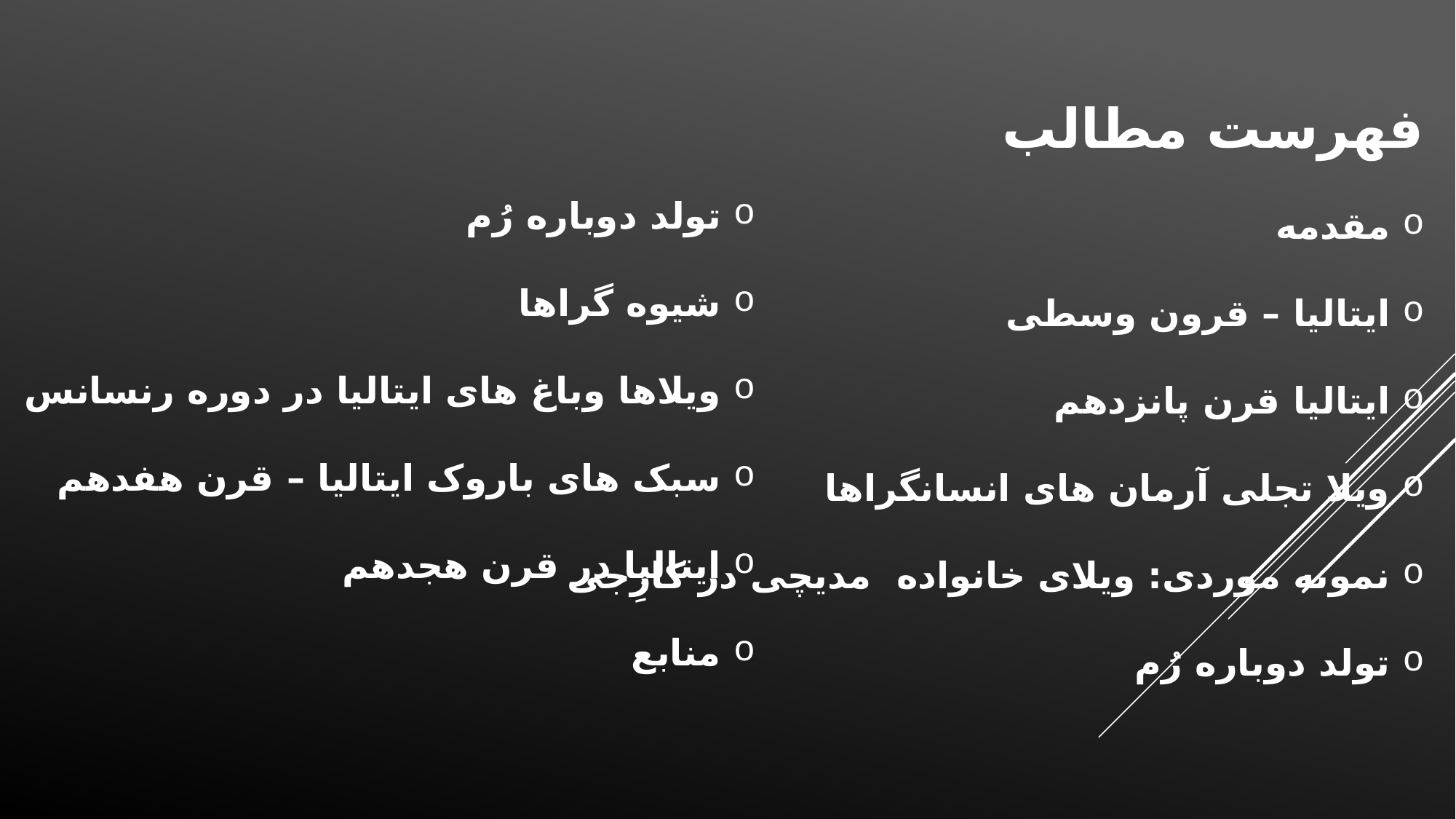

فهرست مطالب

مقدمه

ایتالیا – قرون وسطی

ایتالیا قرن پانزدهم

ویلا تجلی آرمان های انسانگراها

نمونه موردی: ویلای خانواده  مدیچی در کارِجی

تولد دوباره رُم

تولد دوباره رُم

شیوه گراها

ویلاها وباغ های ایتالیا در دوره رنسانس

سبک های باروک ایتالیا – قرن هفدهم

ایتالیا در قرن هجدهم

منابع